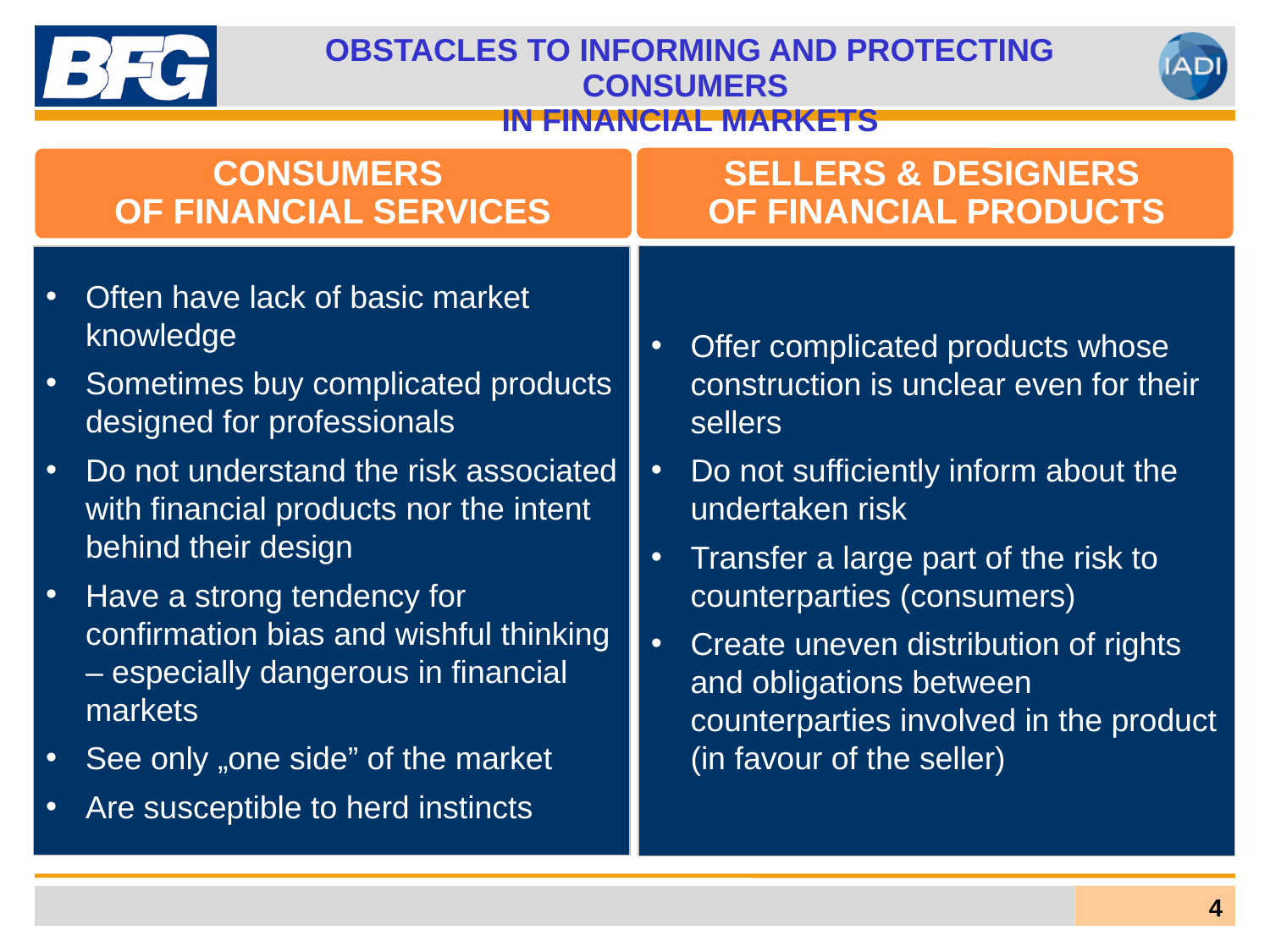

Obstacles to informing and protecting consumers
in financial markets

Sellers & designers
of financial products

Consumers
of financial services
Offer complicated products whose construction is unclear even for their sellers
Do not sufficiently inform about the undertaken risk
Transfer a large part of the risk to counterparties (consumers)
Create uneven distribution of rights and obligations between counterparties involved in the product (in favour of the seller)
Often have lack of basic market knowledge
Sometimes buy complicated products designed for professionals
Do not understand the risk associated with financial products nor the intent behind their design
Have a strong tendency for confirmation bias and wishful thinking – especially dangerous in financial markets
See only „one side” of the market
Are susceptible to herd instincts